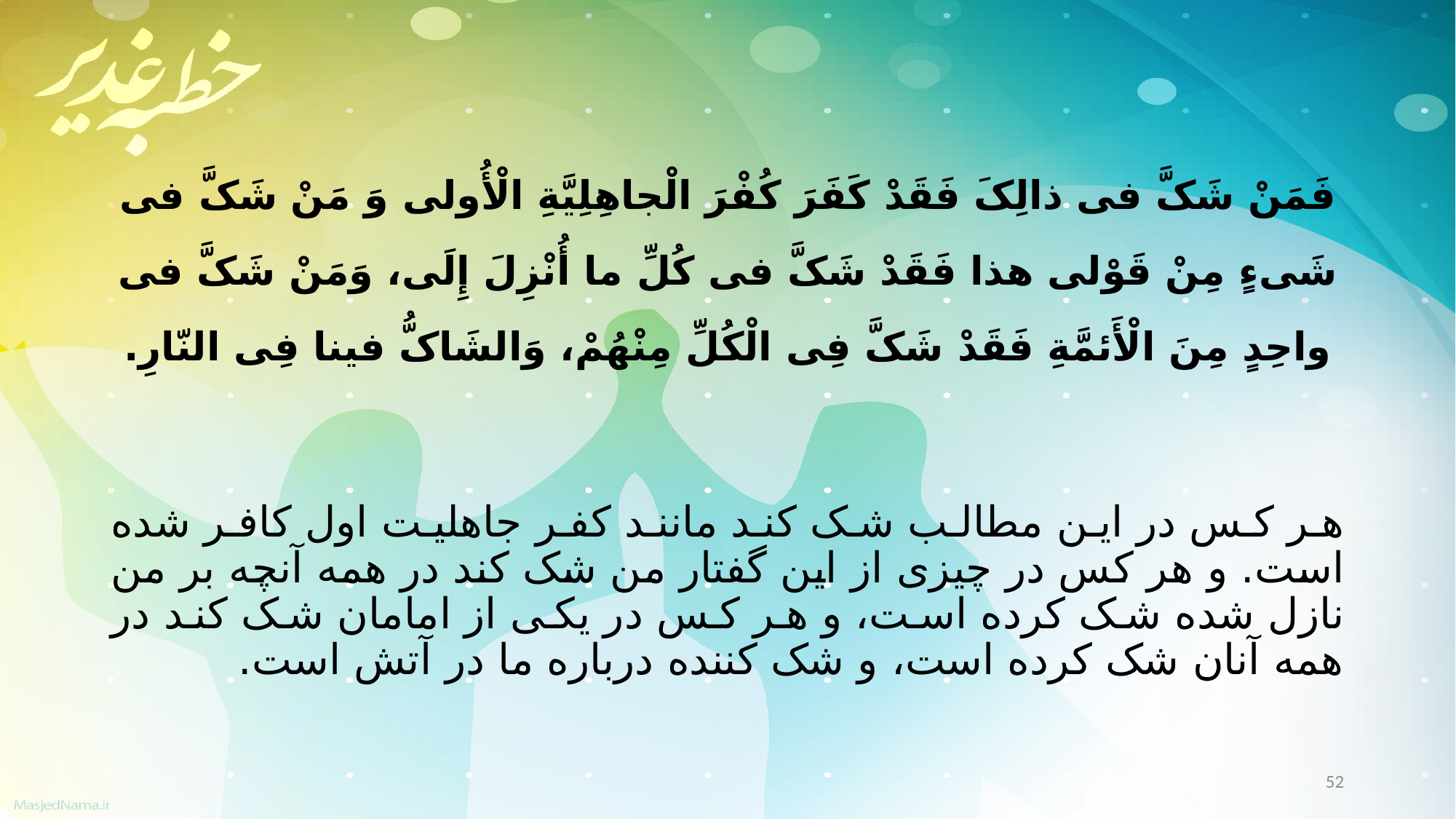

فَمَنْ شَکَّ فی ذالِکَ فَقَدْ کَفَرَ کُفْرَ الْجاهِلِیَّةِ الْأُولی وَ مَنْ شَکَّ فی شَیءٍ مِنْ قَوْلی هذا فَقَدْ شَکَّ فی کُلِّ ما أُنْزِلَ إِلَی، وَمَنْ شَکَّ فی واحِدٍ مِنَ الْأَئمَّةِ فَقَدْ شَکَّ فِی الْکُلِّ مِنْهُمْ، وَالشَاکُّ فینا فِی النّارِ.
هر کس در این مطالب شک کند مانند کفر جاهلیت اول کافر شده است. و هر کس در چیزى از این گفتار من شک کند در همه آنچه بر من نازل شده شک کرده است، و هر کس در یکى از امامان شک کند در همه آنان شک کرده است، و شک کننده درباره ما در آتش است.
52